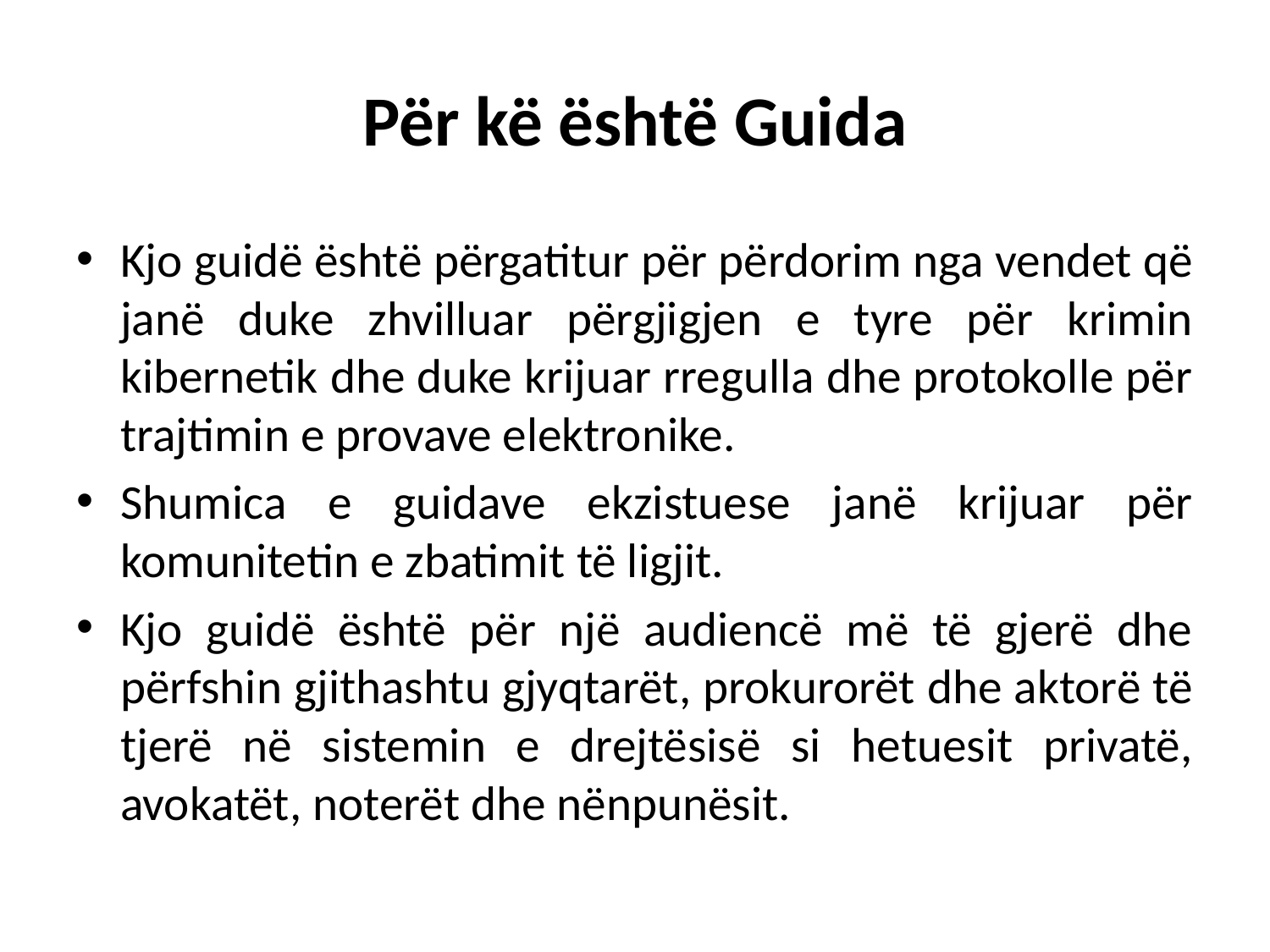

# Për kë është Guida
Kjo guidë është përgatitur për përdorim nga vendet që janë duke zhvilluar përgjigjen e tyre për krimin kibernetik dhe duke krijuar rregulla dhe protokolle për trajtimin e provave elektronike.
Shumica e guidave ekzistuese janë krijuar për komunitetin e zbatimit të ligjit.
Kjo guidë është për një audiencë më të gjerë dhe përfshin gjithashtu gjyqtarët, prokurorët dhe aktorë të tjerë në sistemin e drejtësisë si hetuesit privatë, avokatët, noterët dhe nënpunësit.